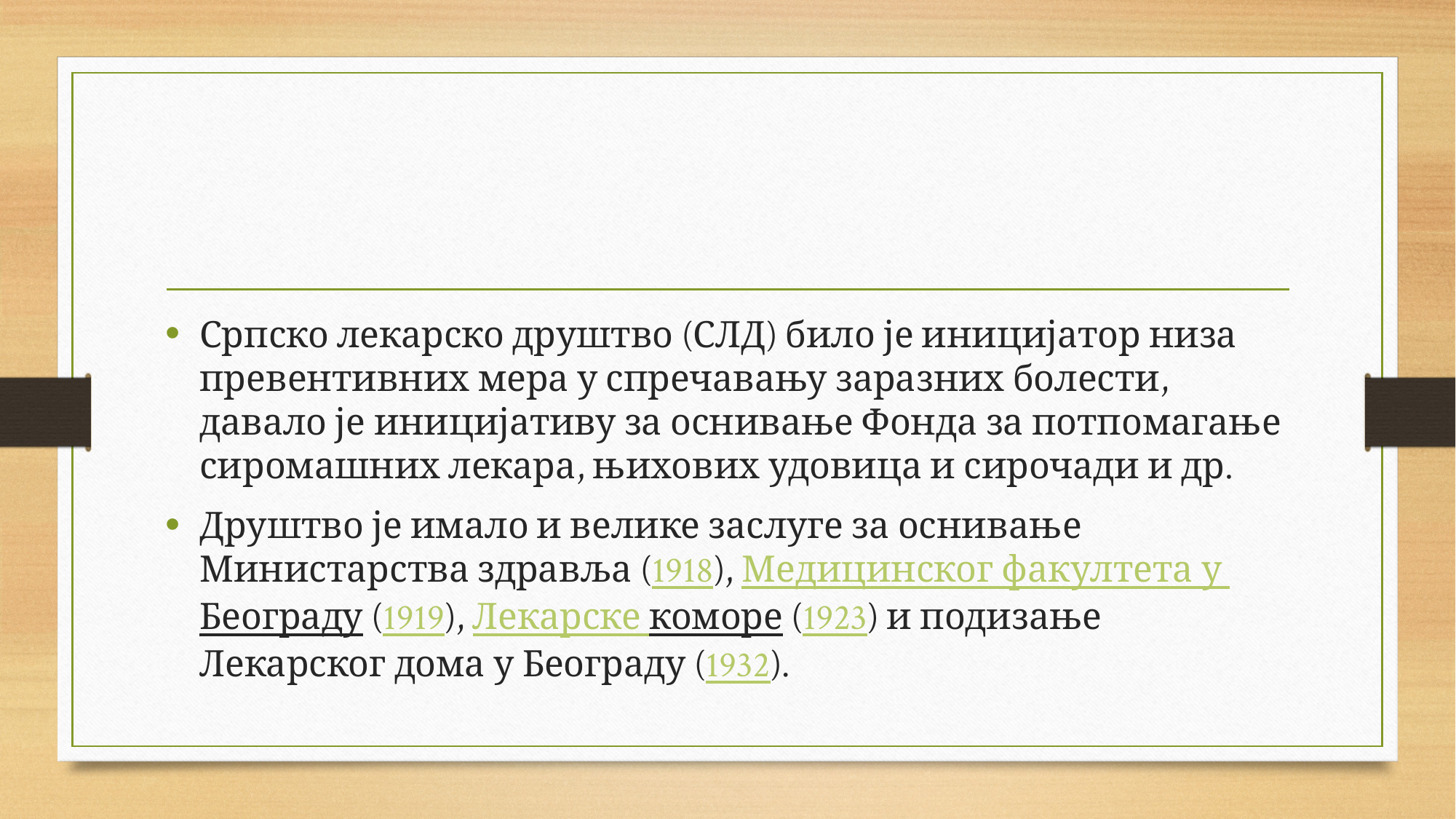

Српско лекарско друштво (СЛД) било је иницијатор низа превентивних мера у спречавању заразних болести, давало је иницијативу за оснивање Фонда за потпомагање сиромашних лекара, њихових удовица и сирочади и др.
Друштво је имало и велике заслуге за оснивање Министарства здравља (1918), Медицинског факултета у Београду (1919), Лекарске коморе (1923) и подизање Лекарског дома у Београду (1932).